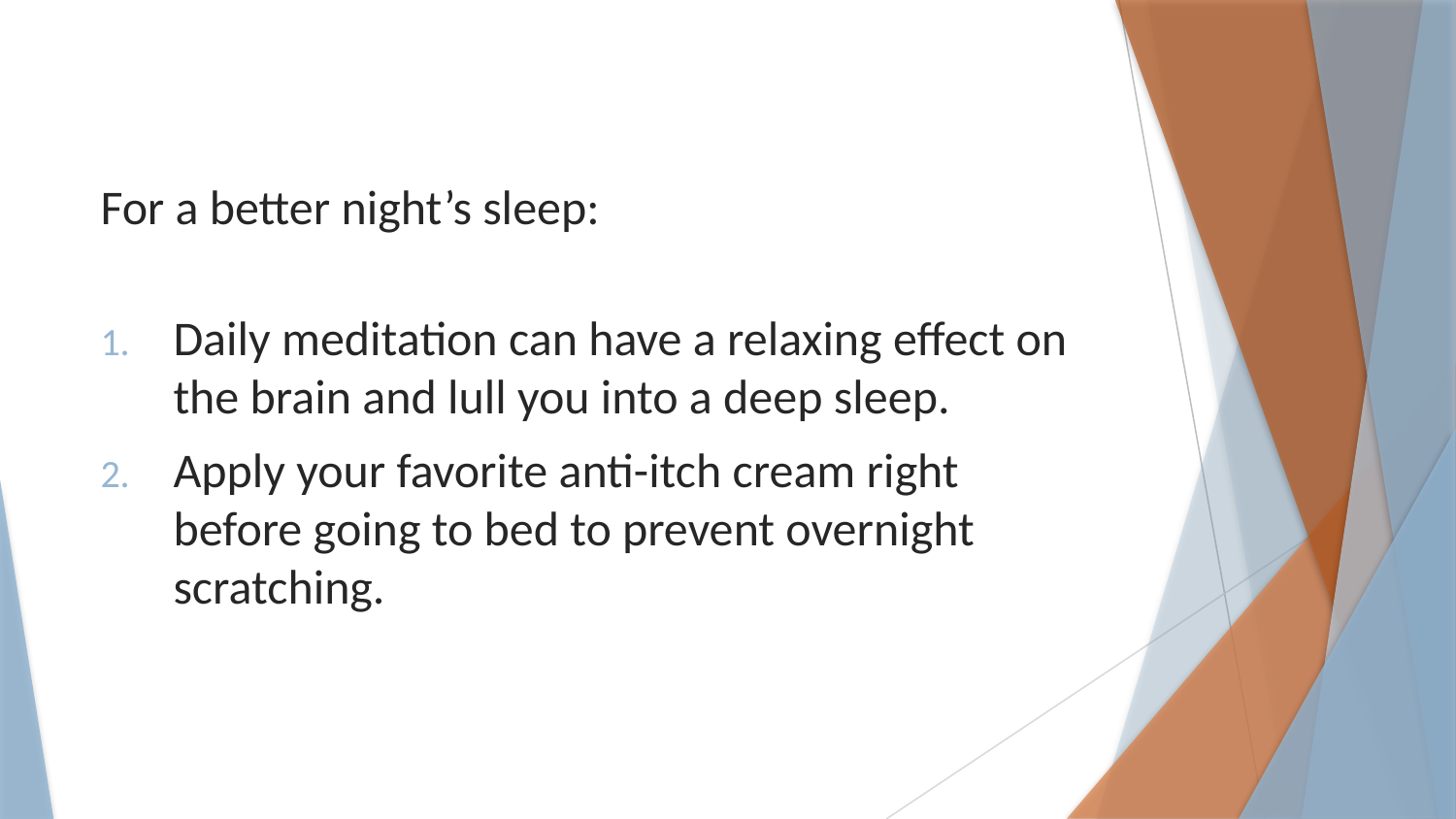

For a better night’s sleep:
Daily meditation can have a relaxing effect on the brain and lull you into a deep sleep.
Apply your favorite anti-itch cream right before going to bed to prevent overnight scratching.